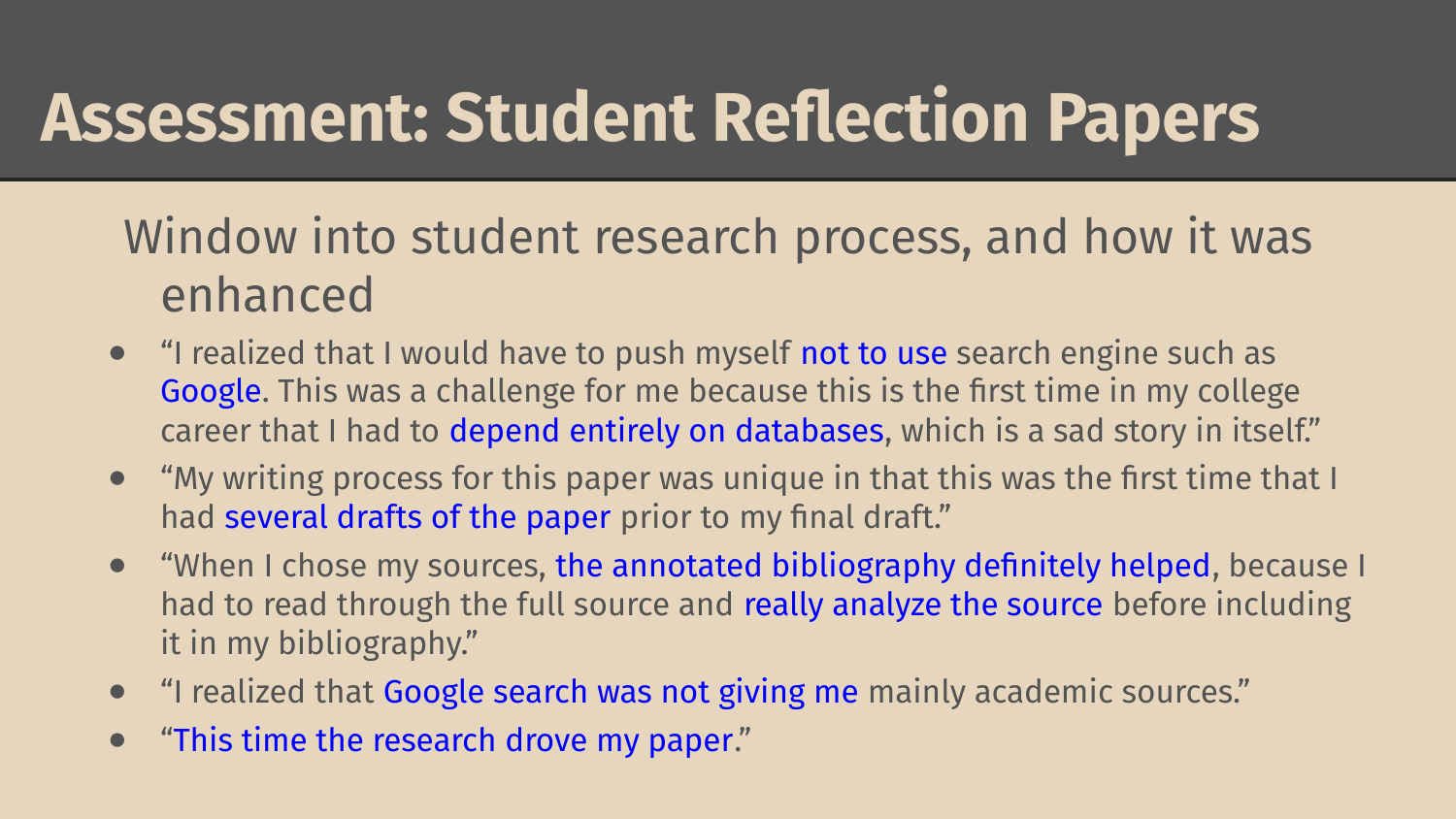

# Assessment: Student Reflection Papers
Window into student research process, and how it was enhanced
“I realized that I would have to push myself not to use search engine such as Google. This was a challenge for me because this is the first time in my college career that I had to depend entirely on databases, which is a sad story in itself.”
“My writing process for this paper was unique in that this was the first time that I had several drafts of the paper prior to my final draft.”
“When I chose my sources, the annotated bibliography definitely helped, because I had to read through the full source and really analyze the source before including it in my bibliography.”
“I realized that Google search was not giving me mainly academic sources.”
“This time the research drove my paper.”